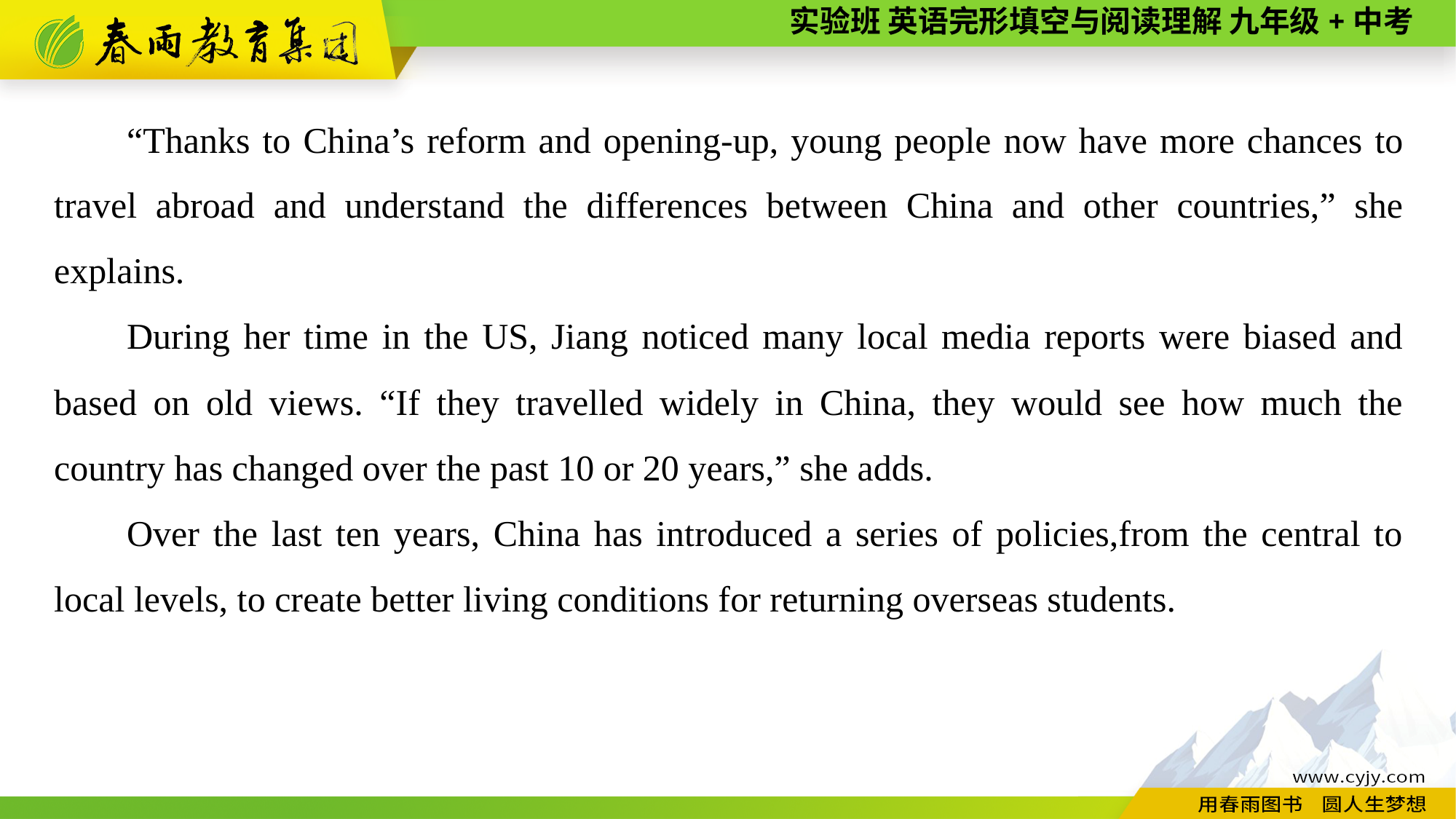

“Thanks to China’s reform and opening-up, young people now have more chances to travel abroad and understand the differences between China and other countries,” she explains.
During her time in the US, Jiang noticed many local media reports were biased and based on old views. “If they travelled widely in China, they would see how much the country has changed over the past 10 or 20 years,” she adds.
Over the last ten years, China has introduced a series of policies,from the central to local levels, to create better living conditions for returning overseas students.